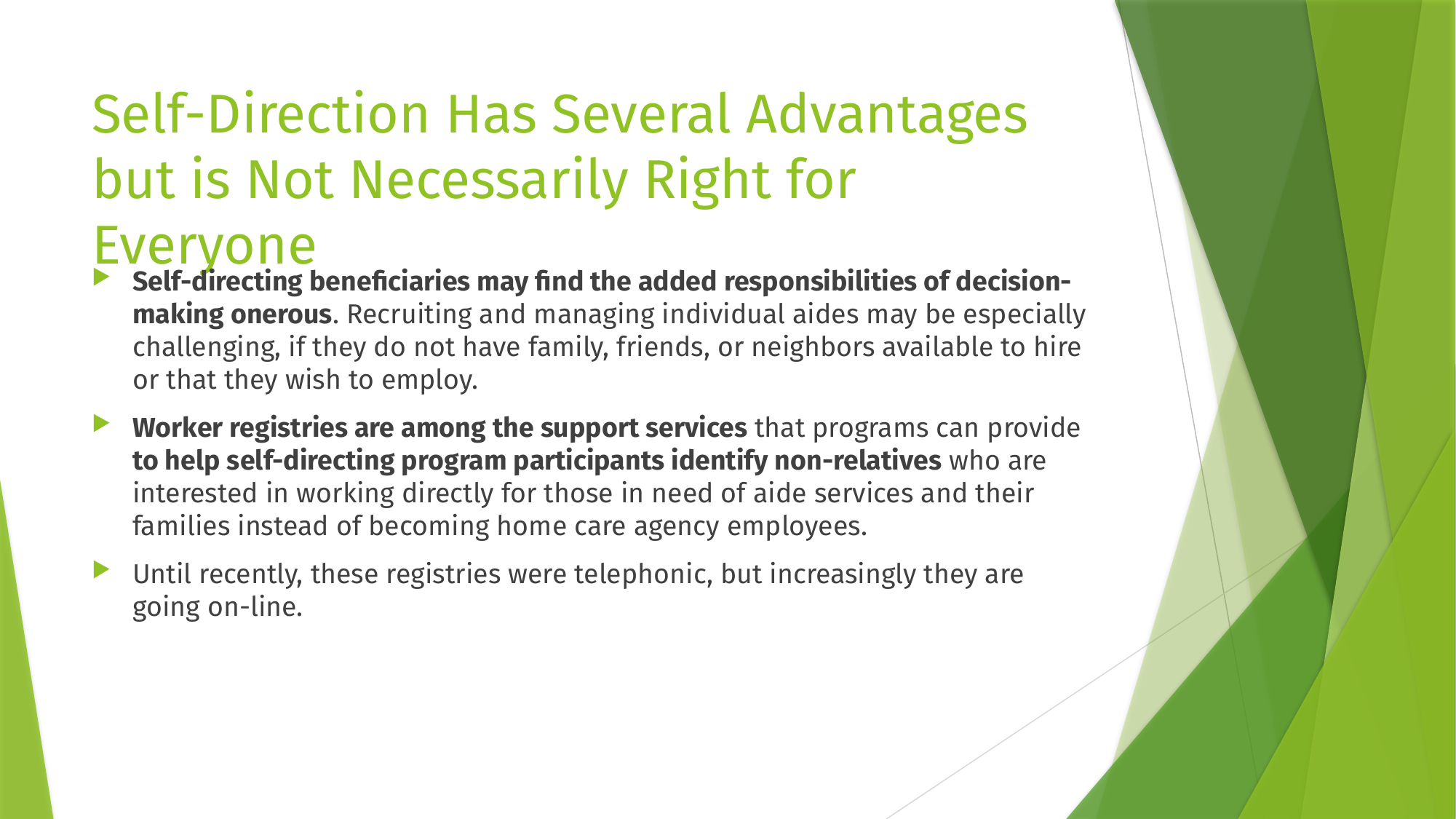

# Self-Direction Has Several Advantages but is Not Necessarily Right for Everyone
Self-directing beneficiaries may find the added responsibilities of decision-making onerous. Recruiting and managing individual aides may be especially challenging, if they do not have family, friends, or neighbors available to hire or that they wish to employ.
Worker registries are among the support services that programs can provide to help self-directing program participants identify non-relatives who are interested in working directly for those in need of aide services and their families instead of becoming home care agency employees.
Until recently, these registries were telephonic, but increasingly they are going on-line.